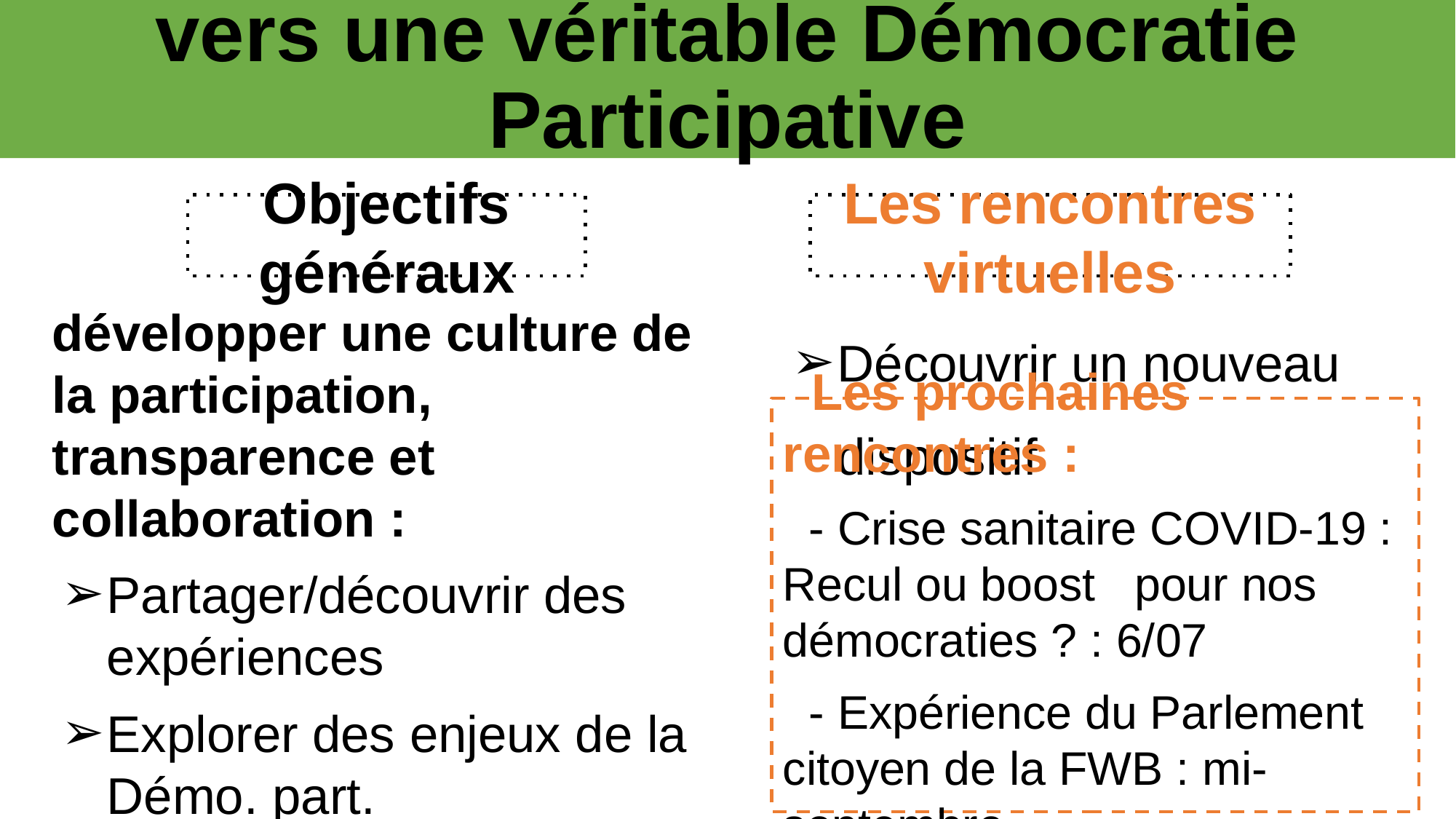

# vers une véritable Démocratie Participative
Objectifs généraux
Les rencontres virtuelles
développer une culture de la participation, transparence et collaboration :
Partager/découvrir des expériences
Explorer des enjeux de la Démo. part.
Expérimenter des outils et méthodes
produire un guide avec des fiches synthèse de nos explorations

Découvrir un nouveau dispositif

  Les prochaines rencontres :
  - Crise sanitaire COVID-19 : Recul ou boost   pour nos démocraties ? : 6/07
  - Expérience du Parlement citoyen de la FWB : mi-septembre